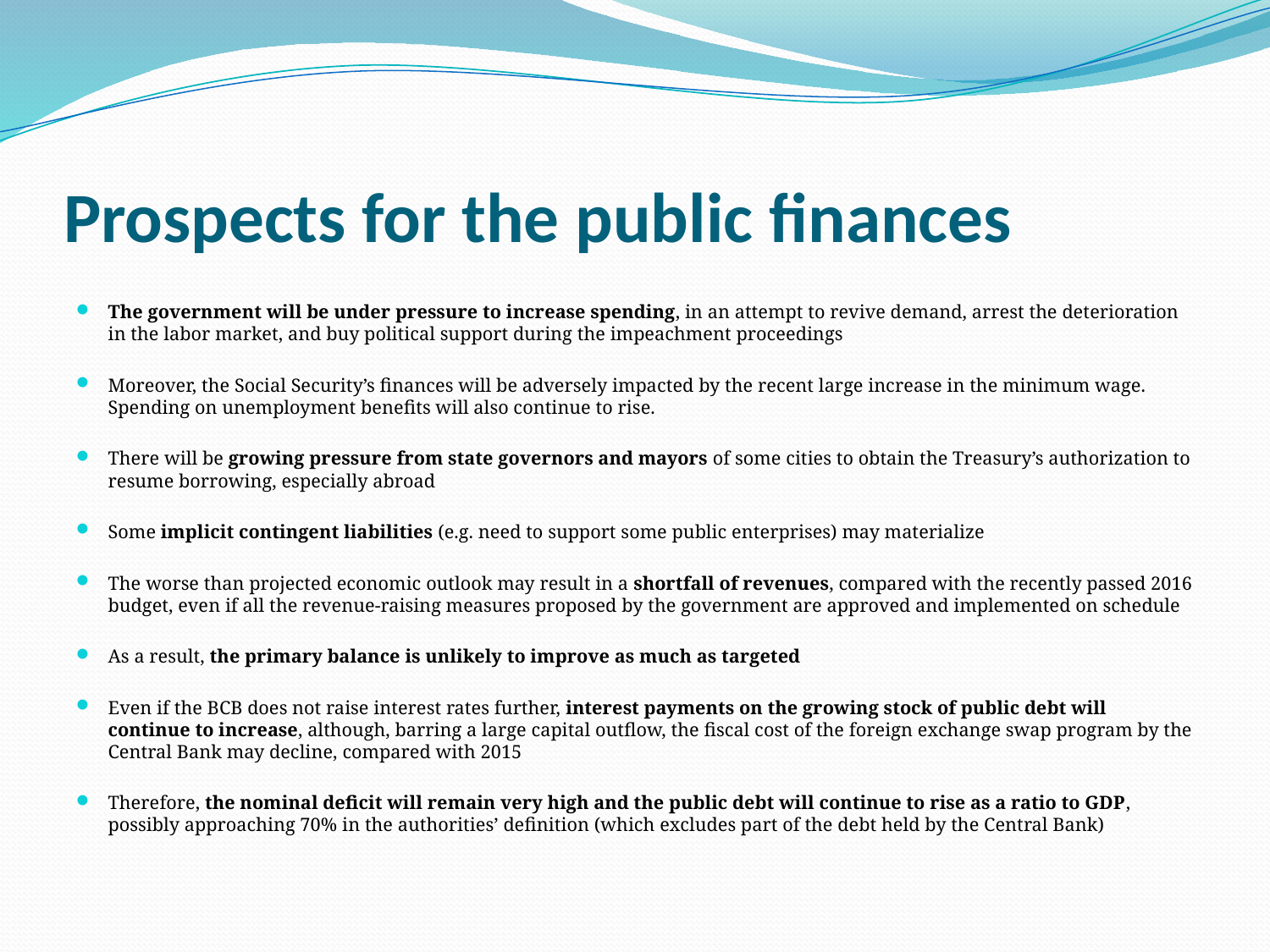

# Prospects for the public finances

The government will be under pressure to increase spending, in an attempt to revive demand, arrest the deterioration in the labor market, and buy political support during the impeachment proceedings

Moreover, the Social Security’s finances will be adversely impacted by the recent large increase in the minimum wage. Spending on unemployment benefits will also continue to rise.

There will be growing pressure from state governors and mayors of some cities to obtain the Treasury’s authorization to resume borrowing, especially abroad

Some implicit contingent liabilities (e.g. need to support some public enterprises) may materialize

The worse than projected economic outlook may result in a shortfall of revenues, compared with the recently passed 2016 budget, even if all the revenue-raising measures proposed by the government are approved and implemented on schedule

As a result, the primary balance is unlikely to improve as much as targeted

Even if the BCB does not raise interest rates further, interest payments on the growing stock of public debt will continue to increase, although, barring a large capital outflow, the fiscal cost of the foreign exchange swap program by the Central Bank may decline, compared with 2015

Therefore, the nominal deficit will remain very high and the public debt will continue to rise as a ratio to GDP, possibly approaching 70% in the authorities’ definition (which excludes part of the debt held by the Central Bank)